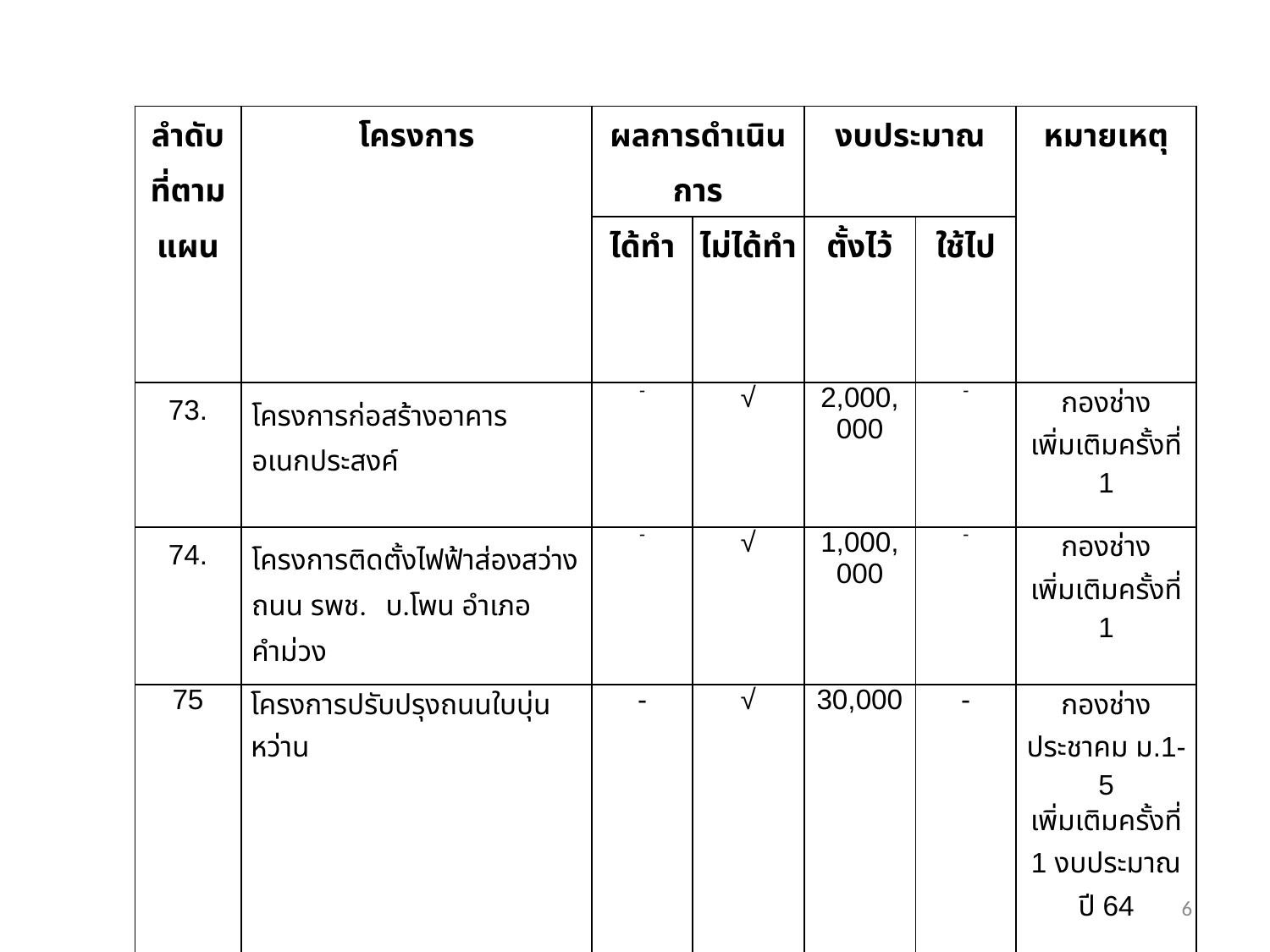

| ลำดับที่ตามแผน | โครงการ | ผลการดำเนินการ |  | งบประมาณ |  | หมายเหตุ |
| --- | --- | --- | --- | --- | --- | --- |
|  |  | ได้ทำ | ไม่ได้ทำ | ตั้งไว้ | ใช้ไป |  |
| 73. | โครงการก่อสร้างอาคารอเนกประสงค์ | - | √ | 2,000,000 | - | กองช่าง เพิ่มเติมครั้งที่ 1 |
| 74. | โครงการติดตั้งไฟฟ้าส่องสว่าง ถนน รพช. บ.โพน อำเภอคำม่วง | - | √ | 1,000,000 | - | กองช่าง เพิ่มเติมครั้งที่ 1 |
| 75 | โครงการปรับปรุงถนนใบบุ่นหว่าน | - | √ | 30,000 | - | กองช่างประชาคม ม.1-5 เพิ่มเติมครั้งที่ 1 งบประมาณปี 64 |
6